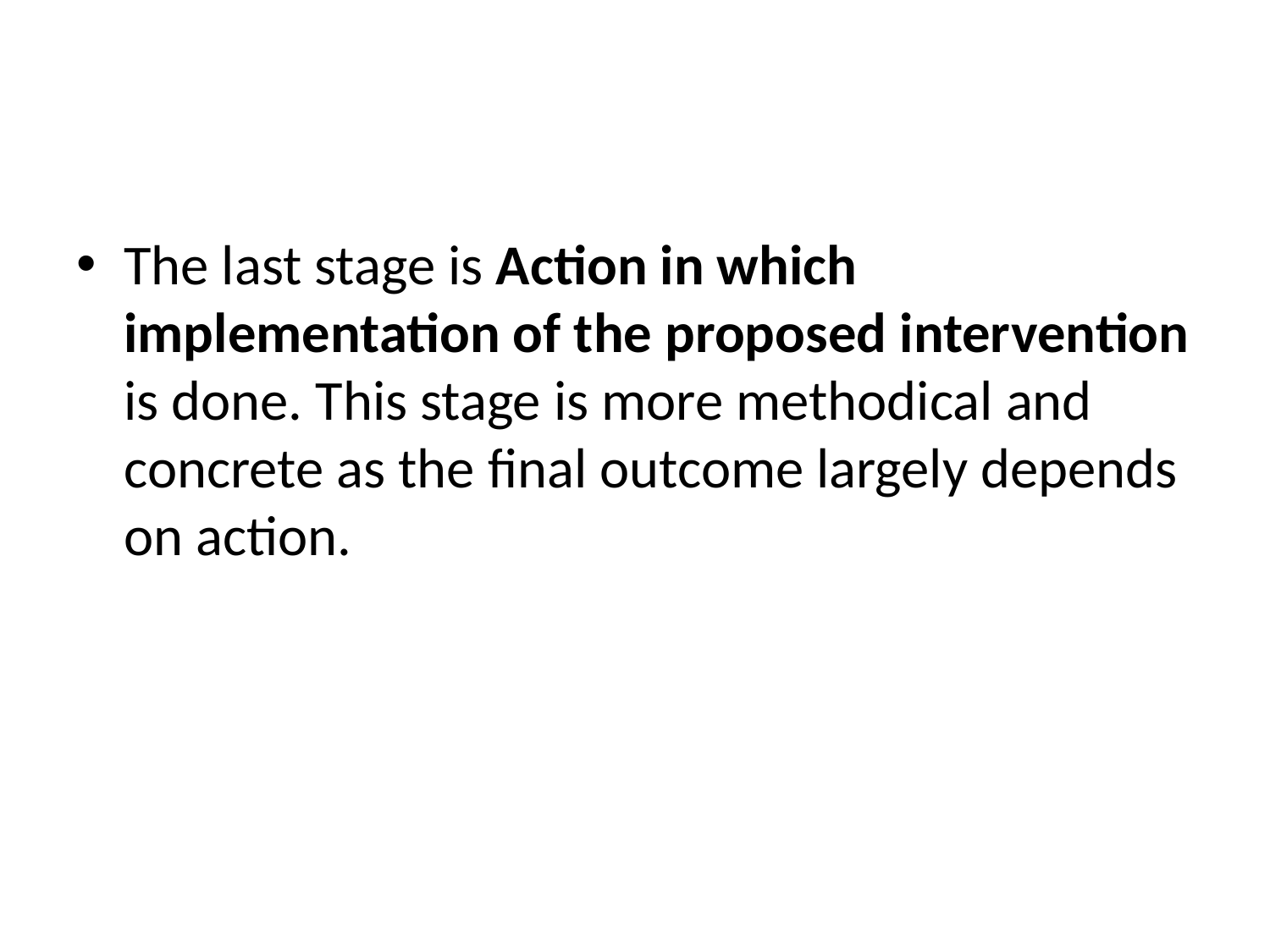

#
The last stage is Action in which implementation of the proposed intervention is done. This stage is more methodical and concrete as the final outcome largely depends on action.